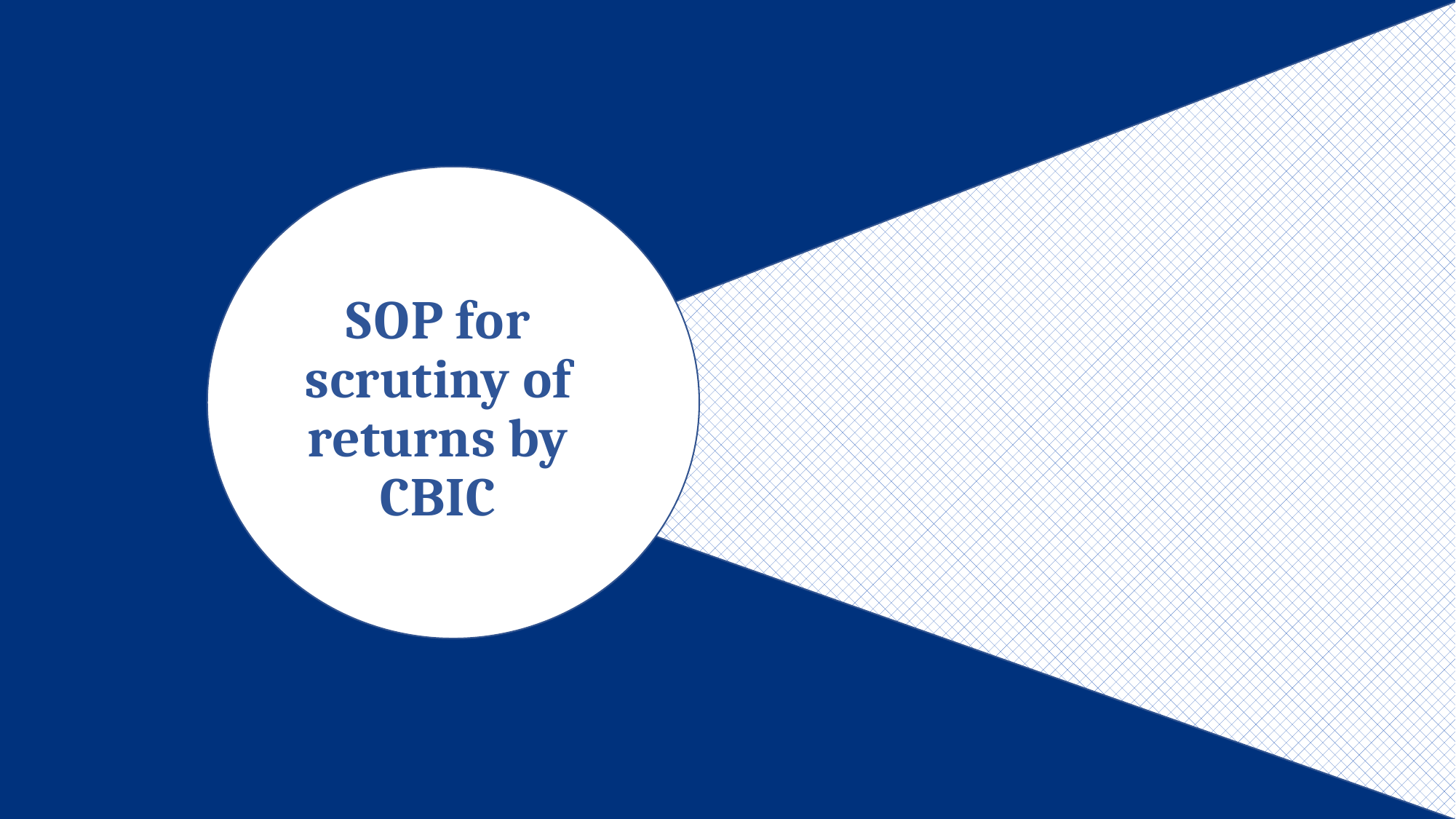

SOP for scrutiny of returns by CBIC